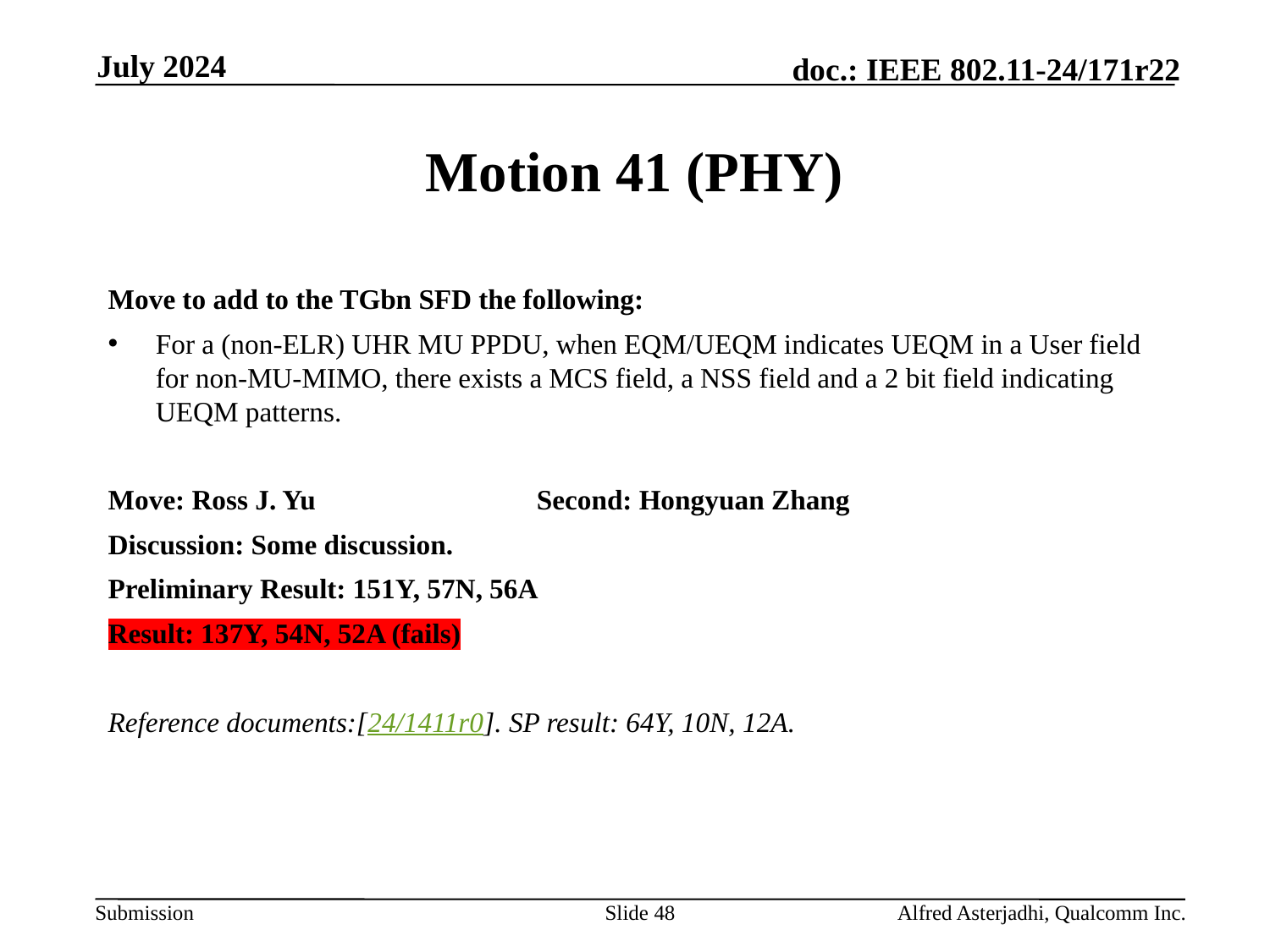

July 2024
# Motion 41 (PHY)
Move to add to the TGbn SFD the following:
For a (non-ELR) UHR MU PPDU, when EQM/UEQM indicates UEQM in a User field for non-MU-MIMO, there exists a MCS field, a NSS field and a 2 bit field indicating UEQM patterns.

Move: Ross J. Yu		Second: Hongyuan Zhang
Discussion: Some discussion.
Preliminary Result: 151Y, 57N, 56A
Result: 137Y, 54N, 52A (fails)

Reference documents:[24/1411r0]. SP result: 64Y, 10N, 12A.

Slide 48
Alfred Asterjadhi, Qualcomm Inc.